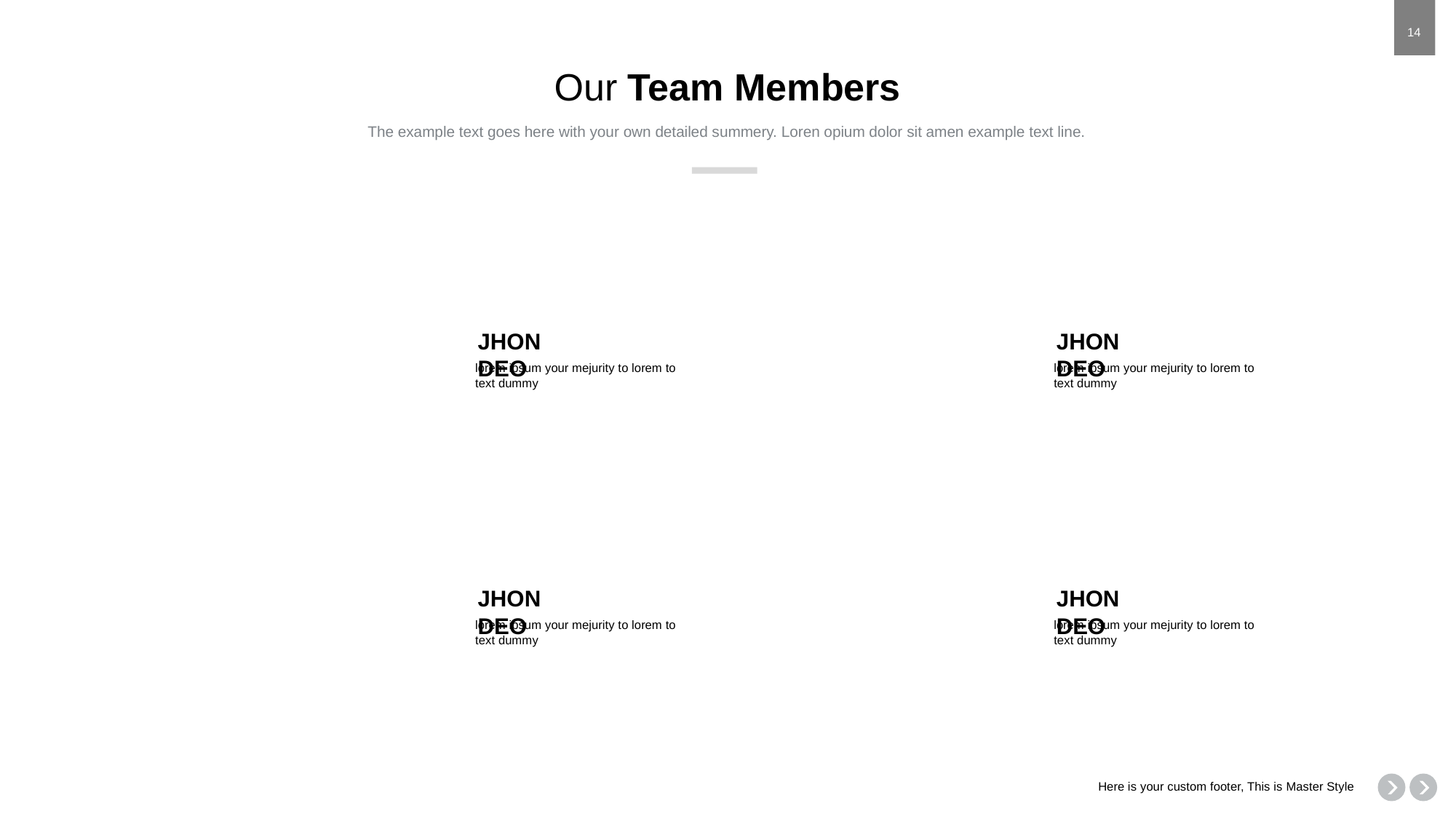

# Our Team Members
The example text goes here with your own detailed summery. Loren opium dolor sit amen example text line.

JHON DEO
lorem ipsum your mejurity to lorem to text dummy
JHON DEO
lorem ipsum your mejurity to lorem to text dummy

JHON DEO
lorem ipsum your mejurity to lorem to text dummy
JHON DEO
lorem ipsum your mejurity to lorem to text dummy
Here is your custom footer, This is Master Style